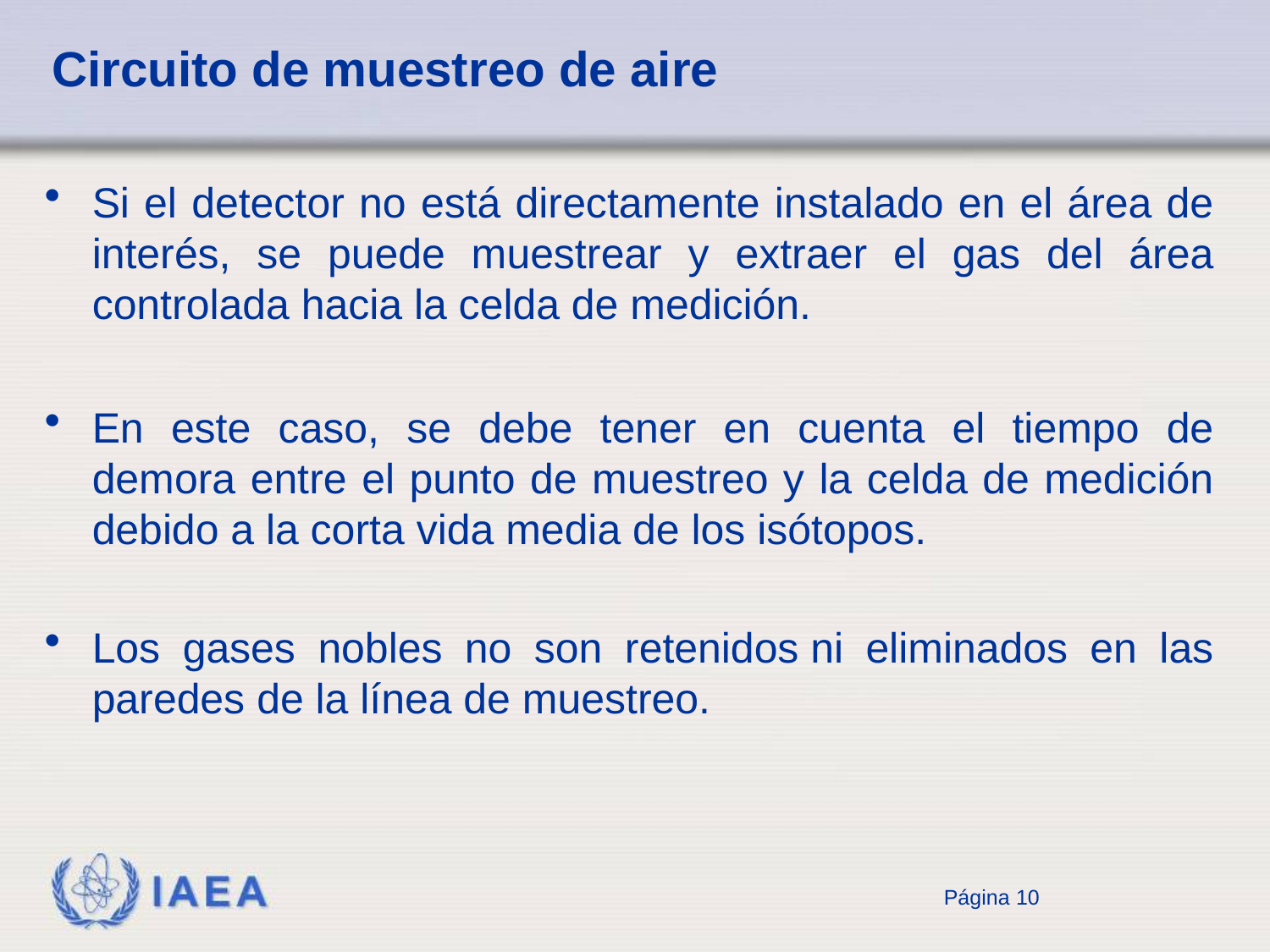

# Circuito de muestreo de aire
Si el detector no está directamente instalado en el área de interés, se puede muestrear y extraer el gas del área controlada hacia la celda de medición.

En este caso, se debe tener en cuenta el tiempo de demora entre el punto de muestreo y la celda de medición debido a la corta vida media de los isótopos.

Los gases nobles no son retenidos ni eliminados en las paredes de la línea de muestreo.